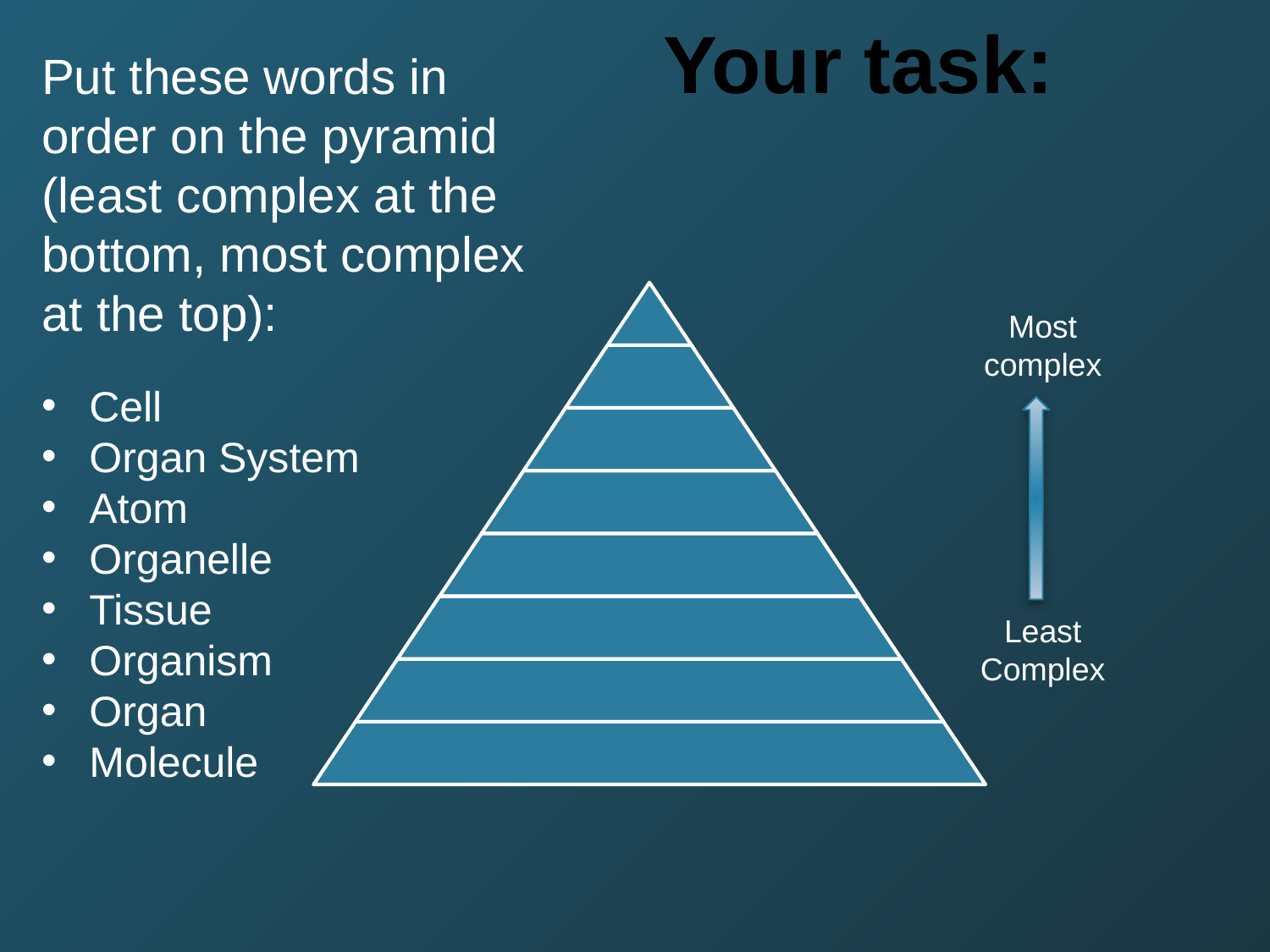

# Your task:
Put these words in order on the pyramid
(least complex at the bottom, most complex at the top):

Cell
Organ System
Atom
Organelle
Tissue
Organism
Organ
Molecule

Most complex

Least Complex